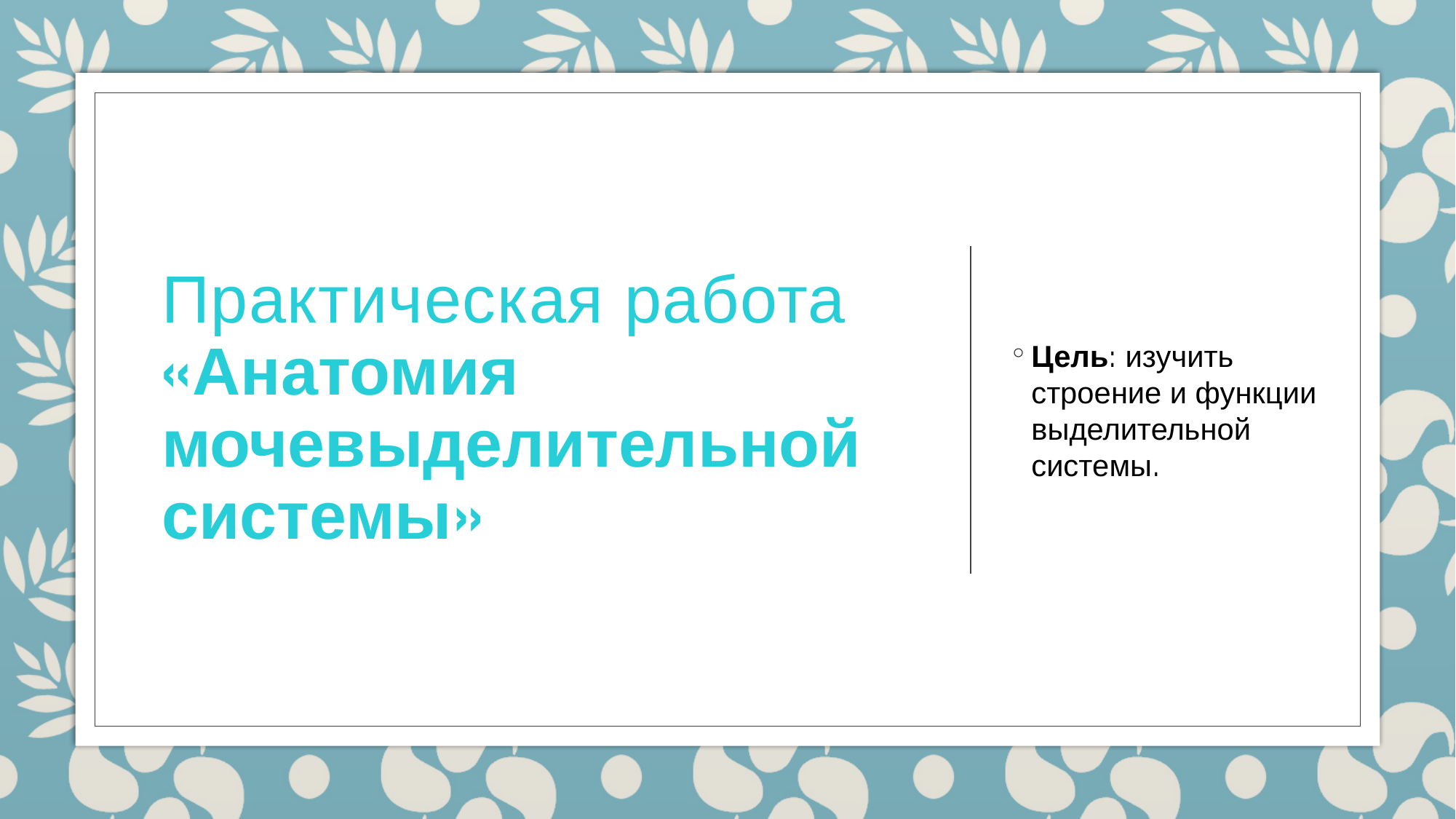

# Практическая работа «Анатомия мочевыделительной системы»
Цель: изучить строение и функции выделительной системы.

12